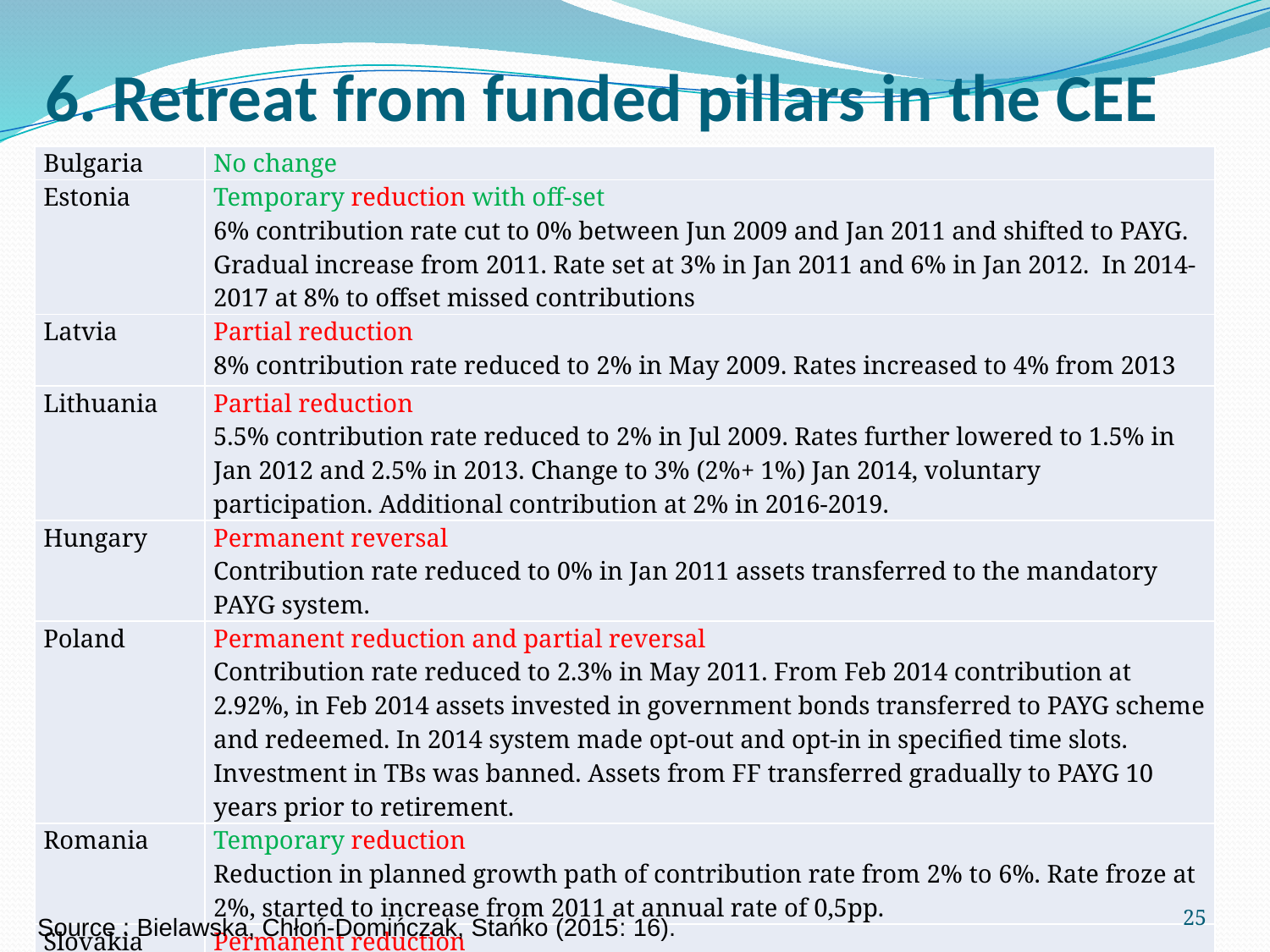

# 6. Retreat from funded pillars in the CEE
| Bulgaria | No change |
| --- | --- |
| Estonia | Temporary reduction with off-set 6% contribution rate cut to 0% between Jun 2009 and Jan 2011 and shifted to PAYG. Gradual increase from 2011. Rate set at 3% in Jan 2011 and 6% in Jan 2012. In 2014-2017 at 8% to offset missed contributions |
| Latvia | Partial reduction 8% contribution rate reduced to 2% in May 2009. Rates increased to 4% from 2013 |
| Lithuania | Partial reduction 5.5% contribution rate reduced to 2% in Jul 2009. Rates further lowered to 1.5% in Jan 2012 and 2.5% in 2013. Change to 3% (2%+ 1%) Jan 2014, voluntary participation. Additional contribution at 2% in 2016-2019. |
| Hungary | Permanent reversal Contribution rate reduced to 0% in Jan 2011 assets transferred to the mandatory PAYG system. |
| Poland | Permanent reduction and partial reversal Contribution rate reduced to 2.3% in May 2011. From Feb 2014 contribution at 2.92%, in Feb 2014 assets invested in government bonds transferred to PAYG scheme and redeemed. In 2014 system made opt-out and opt-in in specified time slots. Investment in TBs was banned. Assets from FF transferred gradually to PAYG 10 years prior to retirement. |
| Romania | Temporary reduction Reduction in planned growth path of contribution rate from 2% to 6%. Rate froze at 2%, started to increase from 2011 at annual rate of 0,5pp. |
| Slovakia | Permanent reduction 9% contribution reduced to 4% in 2013with planned further increase to 6% in 2024. Funded scheme opt-out and opt-in system. |
25
Source : Bielawska, Chłoń-Domińczak, Stańko (2015: 16).